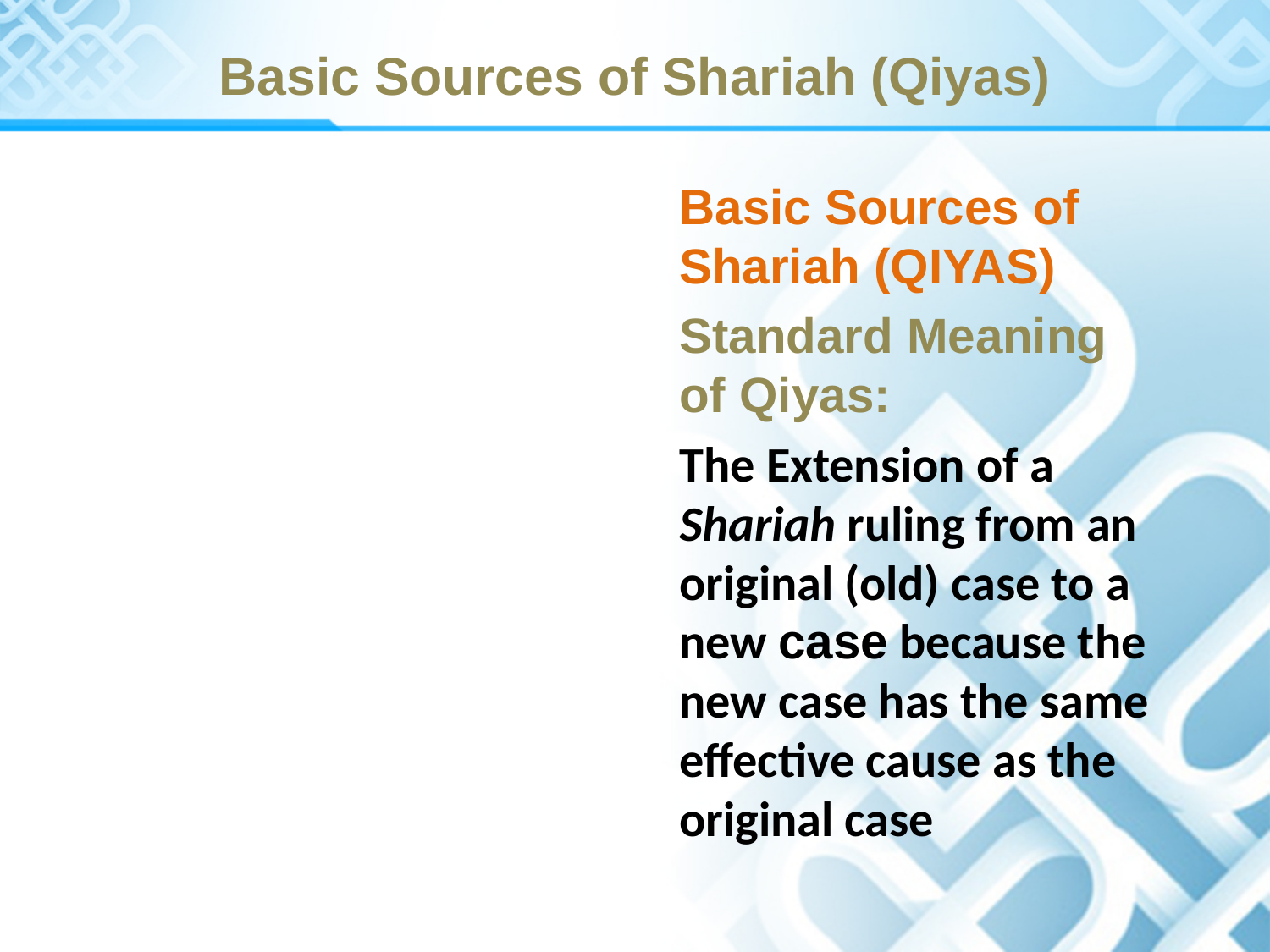

Basic Sources of Shariah (Qiyas)
Basic Sources of Shariah (QIYAS)
Standard Meaning of Qiyas:
The Extension of a Shariah ruling from an original (old) case to a new case because the new case has the same effective cause as the original case